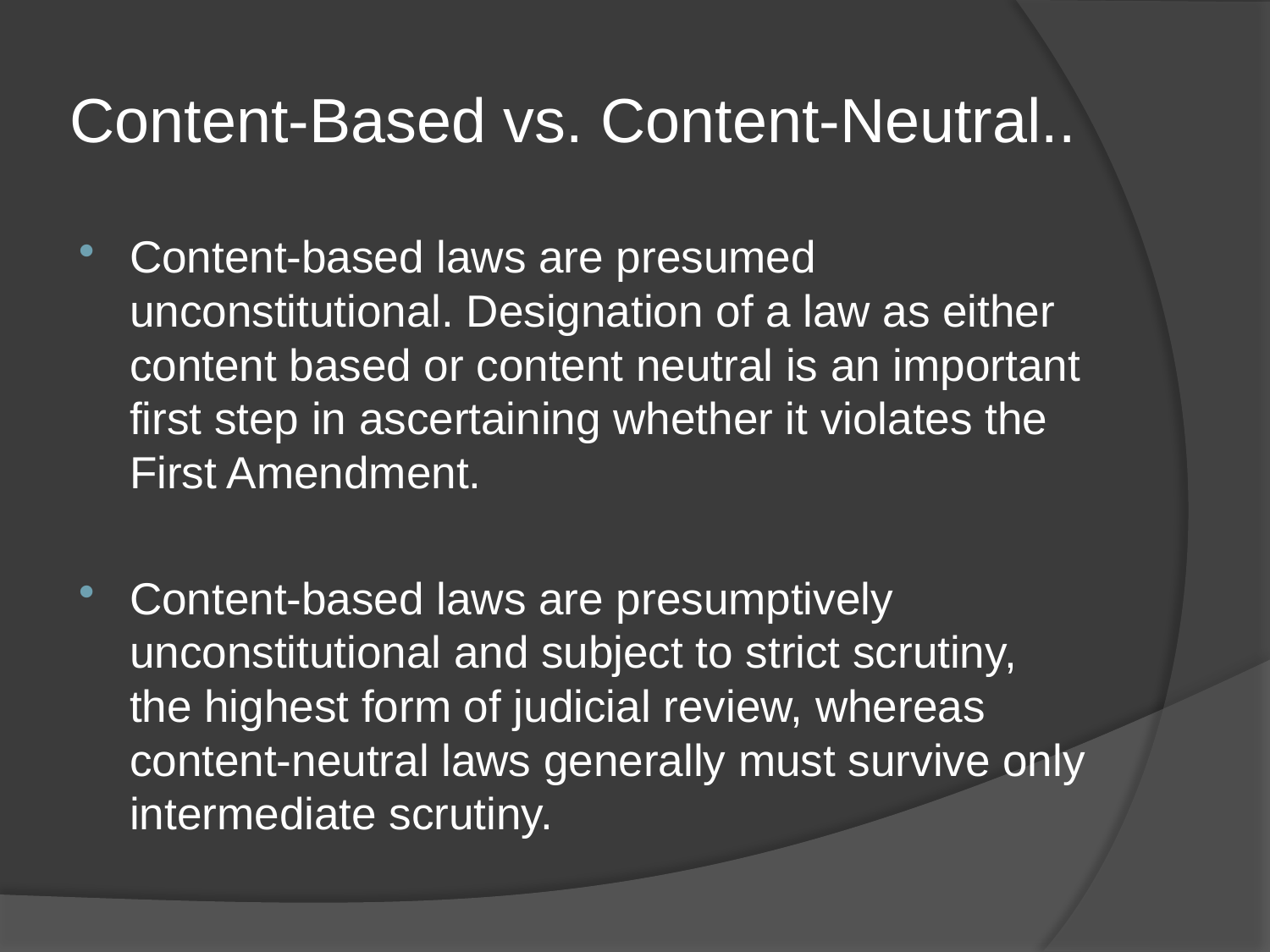

# Content-Based vs. Content-Neutral..
Content-based laws are presumed unconstitutional. Designation of a law as either content based or content neutral is an important first step in ascertaining whether it violates the First Amendment.

Content-based laws are presumptively unconstitutional and subject to strict scrutiny, the highest form of judicial review, whereas content-neutral laws generally must survive only intermediate scrutiny.